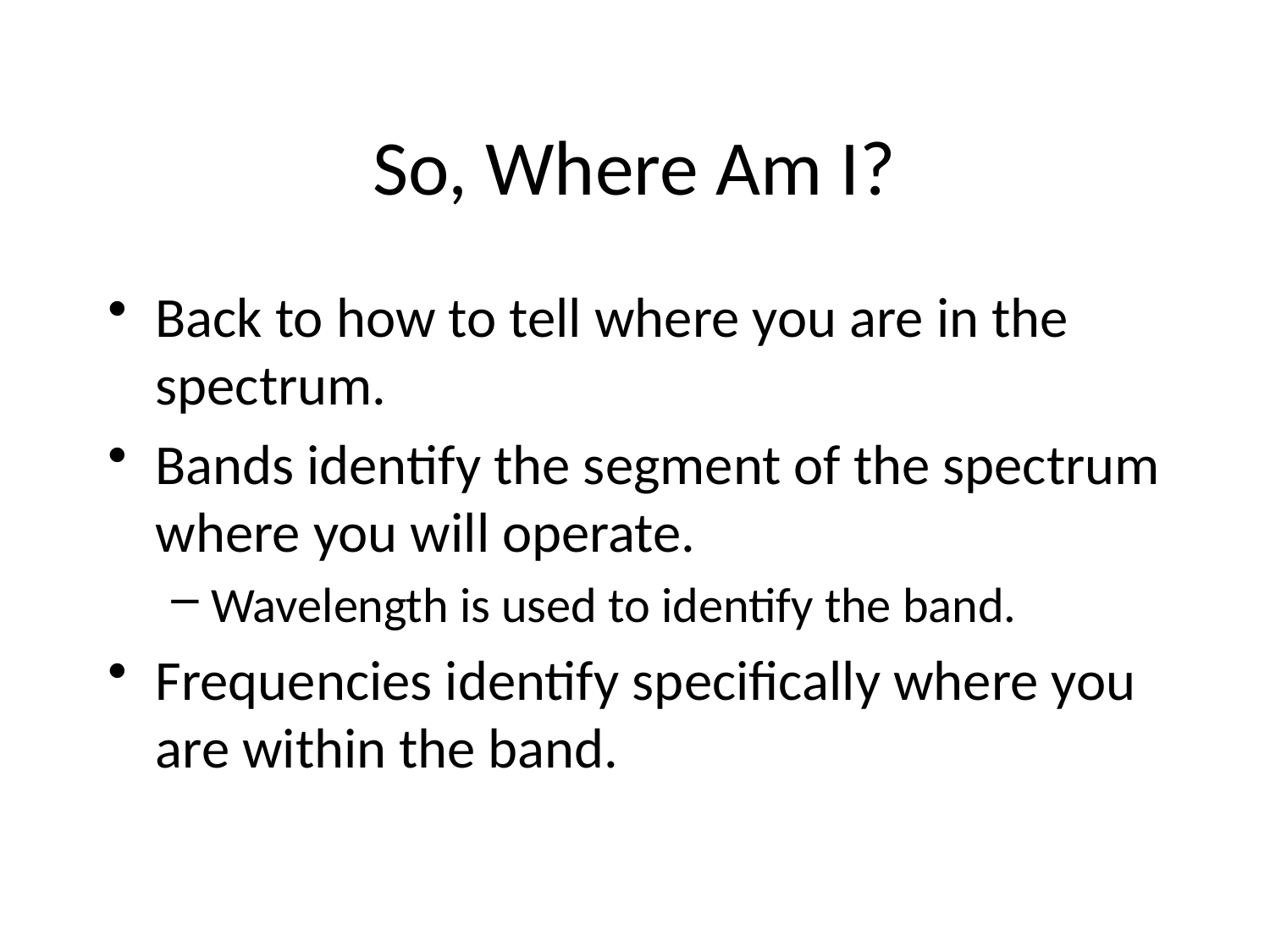

So, Where Am I?
Back to how to tell where you are in the spectrum.
Bands identify the segment of the spectrum where you will operate.
Wavelength is used to identify the band.
Frequencies identify specifically where you are within the band.